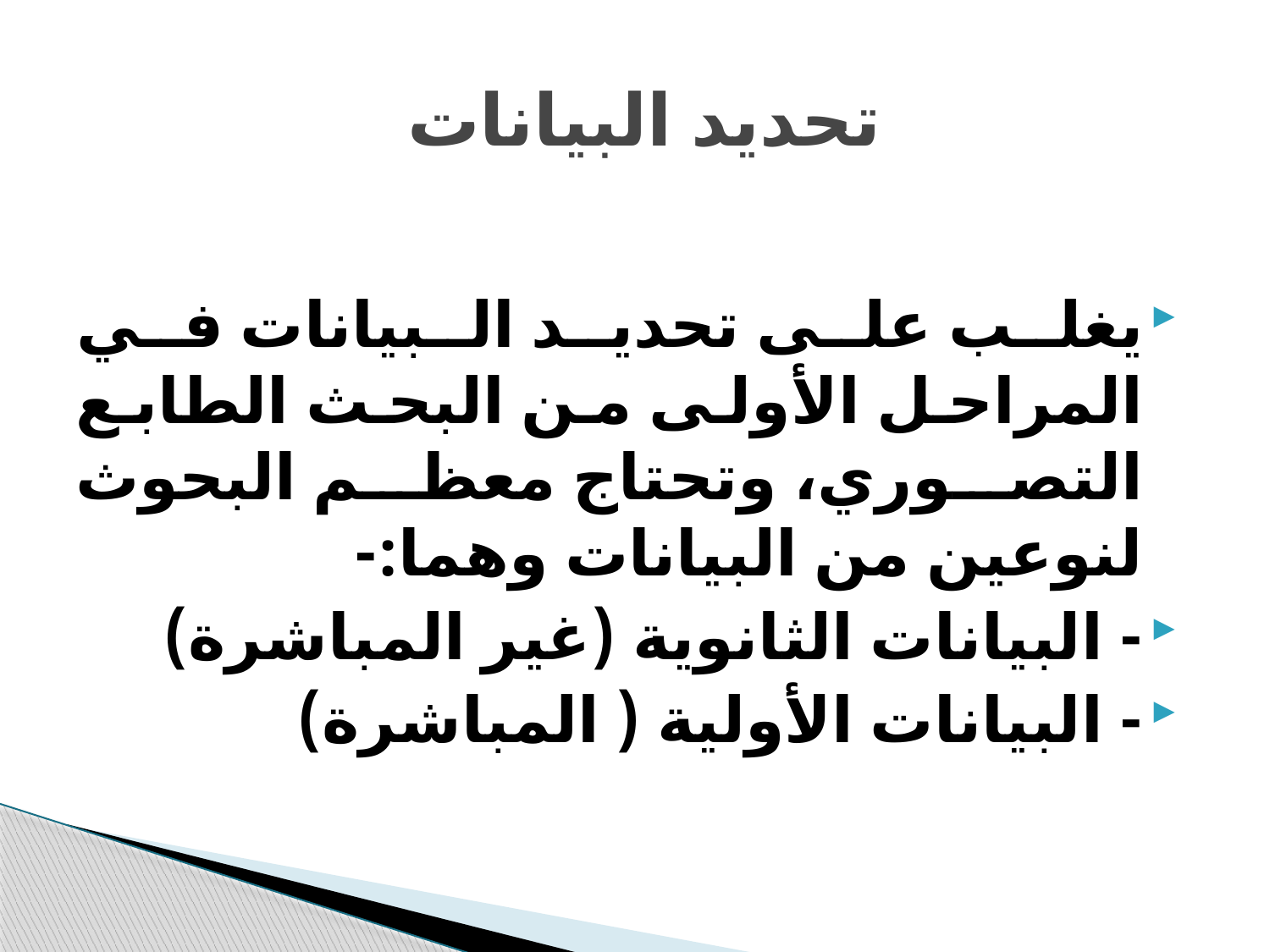

# تحديد البيانات
يغلب على تحديد البيانات في المراحل الأولى من البحث الطابع التصوري، وتحتاج معظم البحوث لنوعين من البيانات وهما:-
- البيانات الثانوية (غير المباشرة)
- البيانات الأولية ( المباشرة)